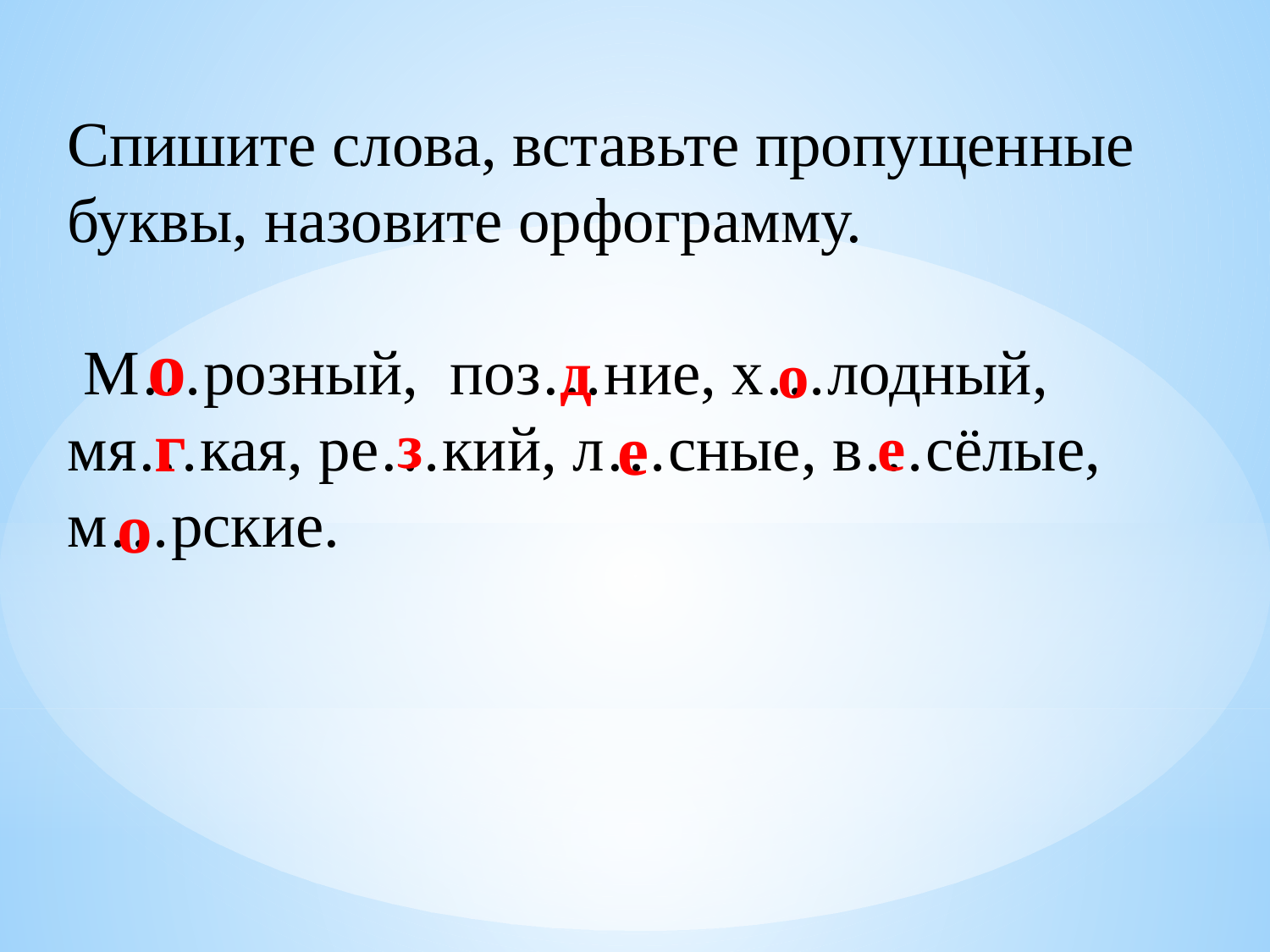

Спишите слова, вставьте пропущенные буквы, назовите орфограмму.

 М…розный,  поз…ние, х…лодный, мя…кая, ре…кий, л…сные, в…сёлые, м…рские.

о
д
о
г
е
з
е
о